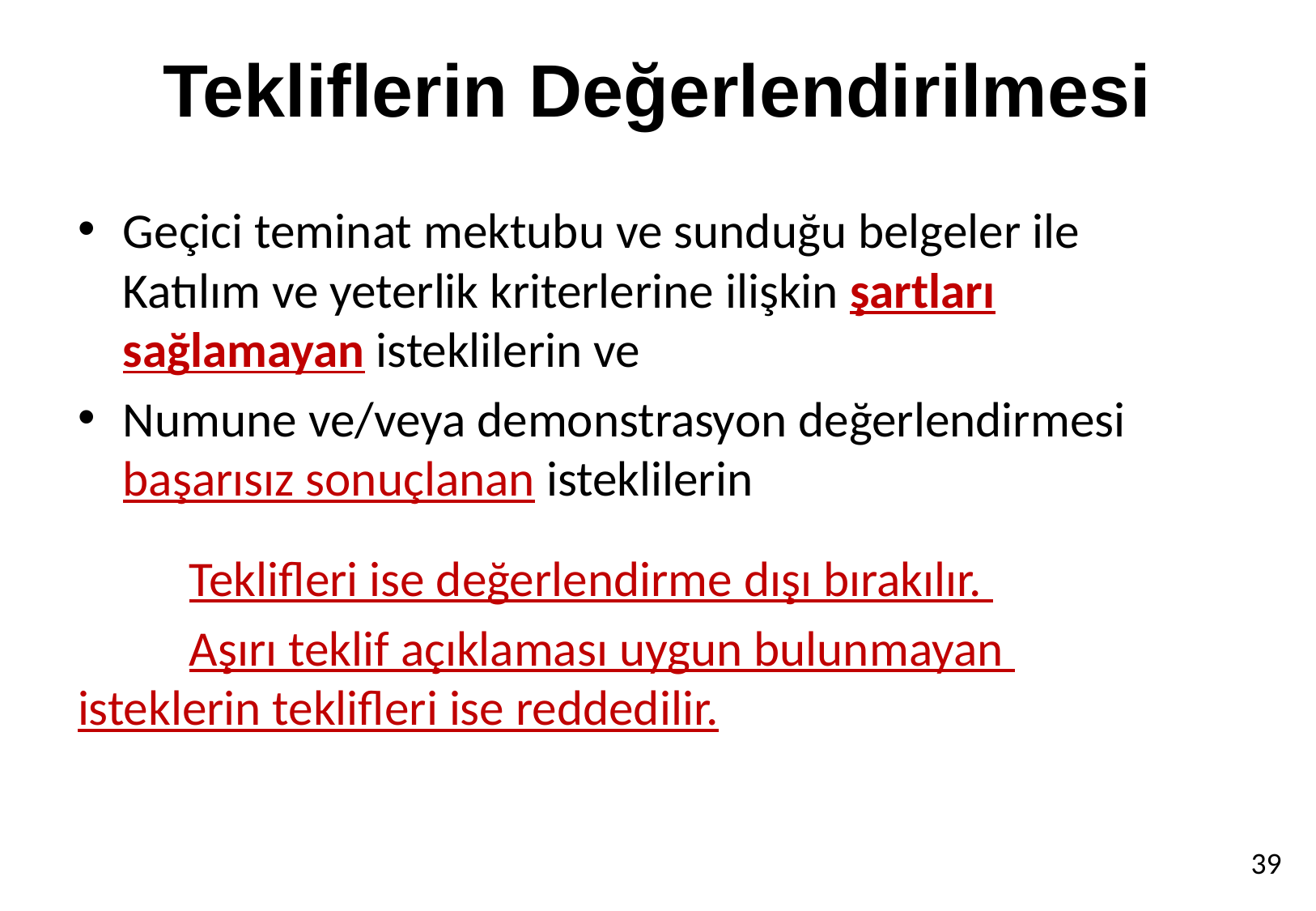

# Tekliflerin Değerlendirilmesi
Geçici teminat mektubu ve sunduğu belgeler ile Katılım ve yeterlik kriterlerine ilişkin şartları sağlamayan isteklilerin ve
Numune ve/veya demonstrasyon değerlendirmesi başarısız sonuçlanan isteklilerin

	Teklifleri ise değerlendirme dışı bırakılır.
	Aşırı teklif açıklaması uygun bulunmayan 	isteklerin teklifleri ise reddedilir.

39